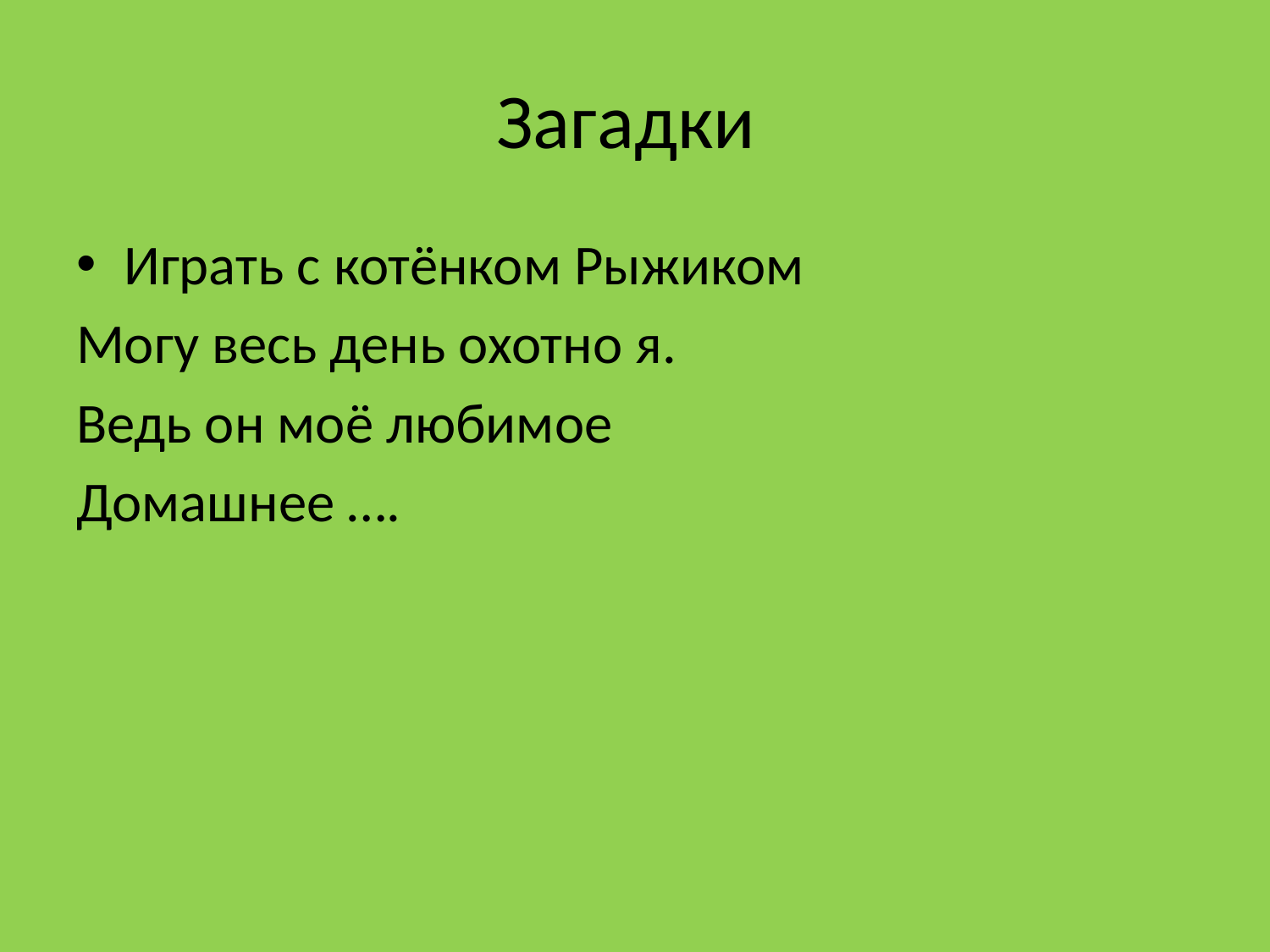

# Загадки
Играть с котёнком Рыжиком
Могу весь день охотно я.
Ведь он моё любимое
Домашнее ….